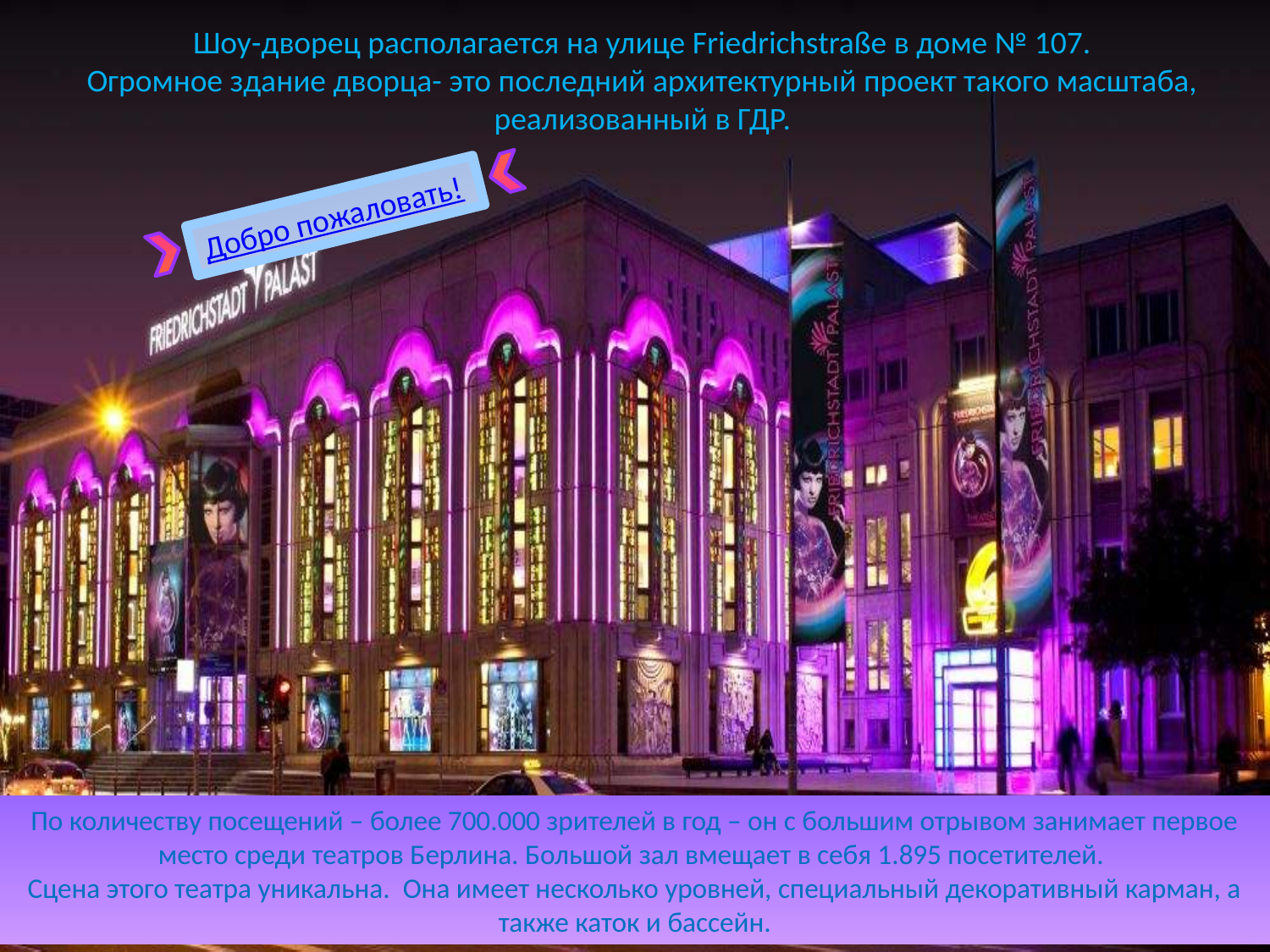

Шоу-дворец располагается на улице Friedrichstraße в доме № 107.
 Огромное здание дворца- это последний архитектурный проект такого масштаба,  реализованный в ГДР.
#

Добро пожаловать!

По количеству посещений – более 700.000 зрителей в год – он с большим отрывом занимает первое место среди театров Берлина. Большой зал вмещает в себя 1.895 посетителей.
Сцена этого театра уникальна.  Она имеет несколько уровней, специальный декоративный карман, а также каток и бассейн.